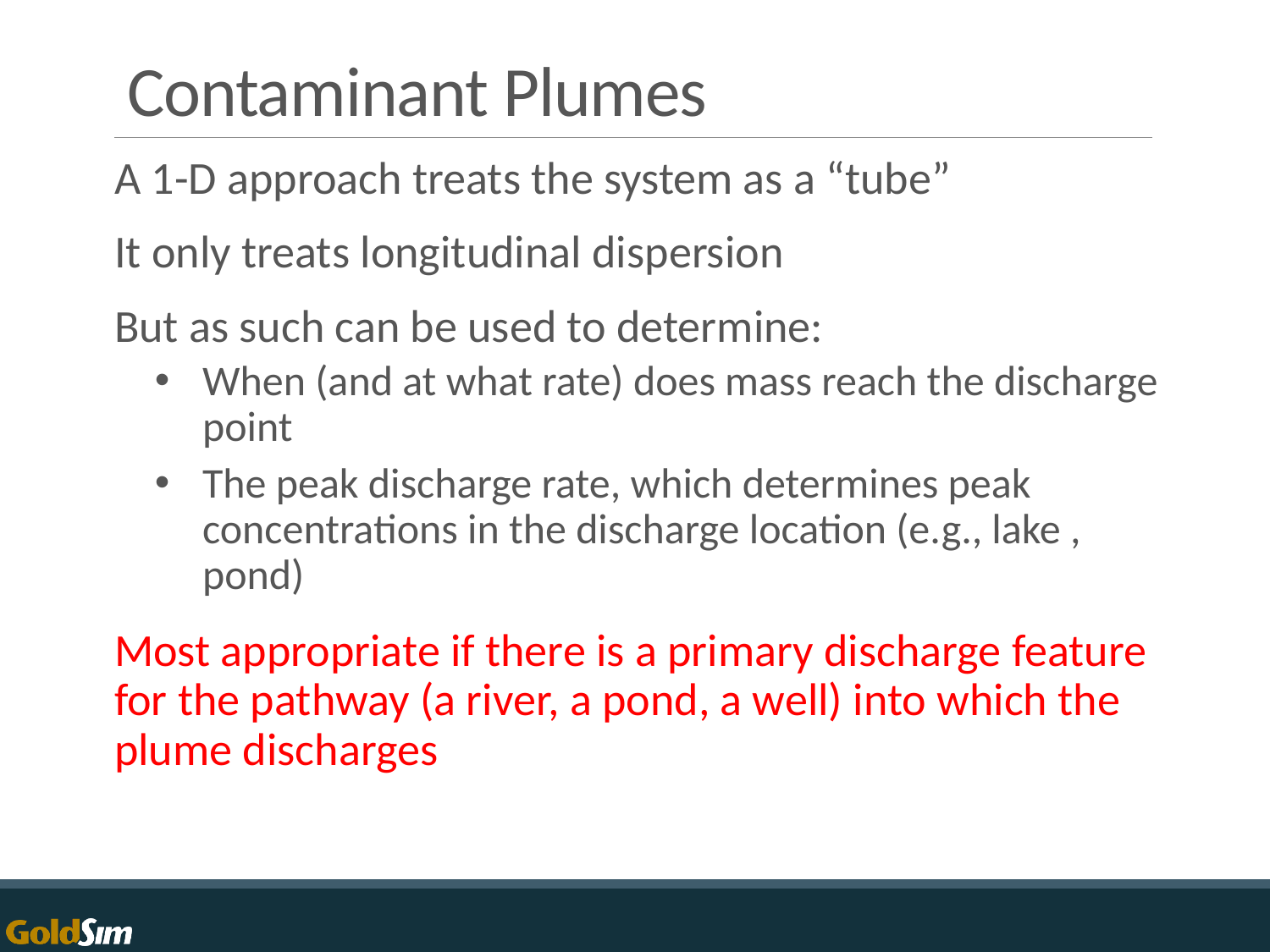

# Contaminant Plumes
A 1-D approach treats the system as a “tube”
It only treats longitudinal dispersion
But as such can be used to determine:
When (and at what rate) does mass reach the discharge point
The peak discharge rate, which determines peak concentrations in the discharge location (e.g., lake , pond)
Most appropriate if there is a primary discharge feature for the pathway (a river, a pond, a well) into which the plume discharges